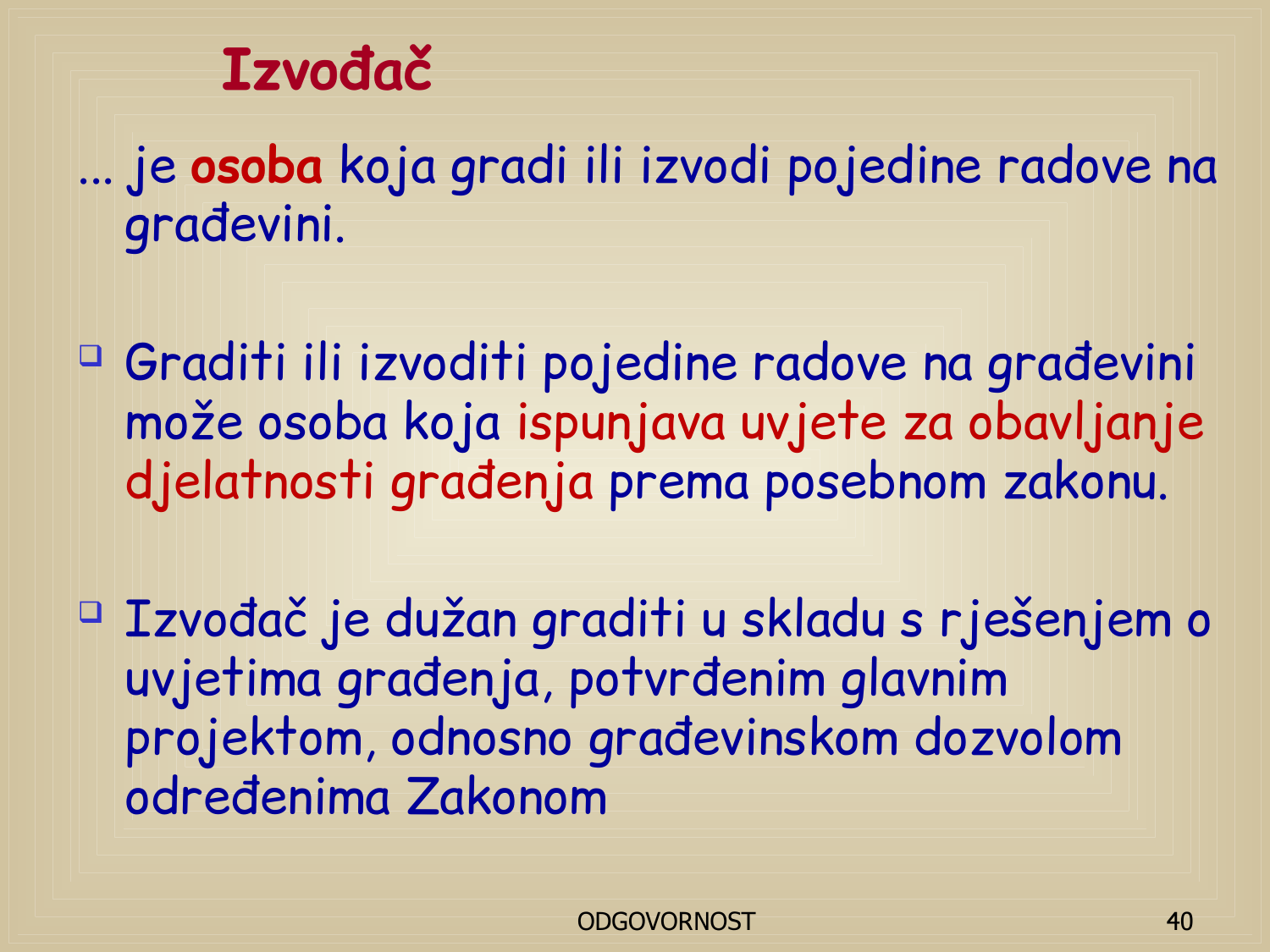

# Izvođač
... je osoba koja gradi ili izvodi pojedine radove na građevini.

Graditi ili izvoditi pojedine radove na građevini može osoba koja ispunjava uvjete za obavljanje djelatnosti građenja prema posebnom zakonu.

Izvođač je dužan graditi u skladu s rješenjem o uvjetima građenja, potvrđenim glavnim projektom, odnosno građevinskom dozvolom određenima Zakonom

ODGOVORNOST
40